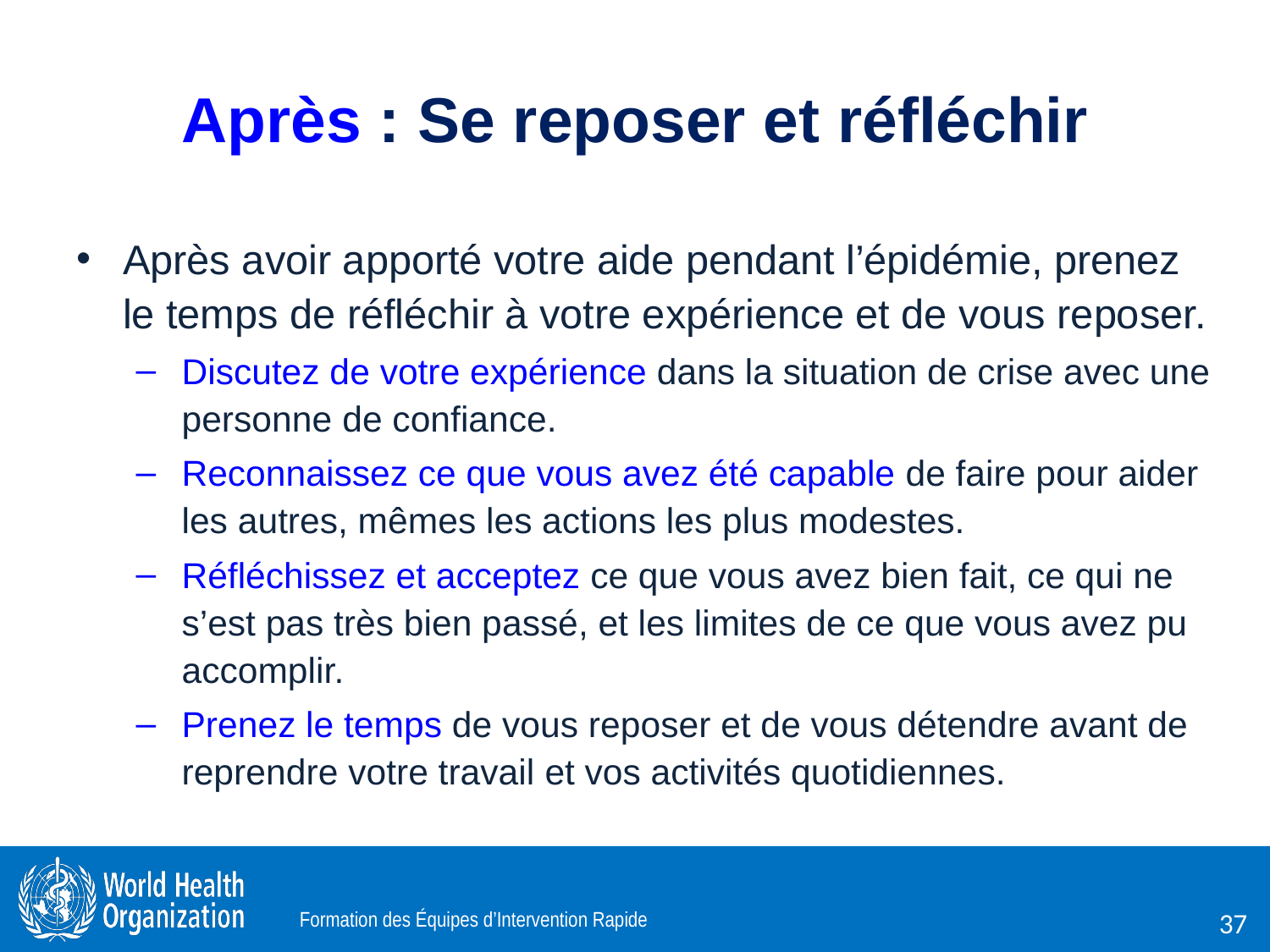

# Après : Se reposer et réfléchir
Après avoir apporté votre aide pendant l’épidémie, prenez le temps de réfléchir à votre expérience et de vous reposer.
Discutez de votre expérience dans la situation de crise avec une personne de confiance.
Reconnaissez ce que vous avez été capable de faire pour aider les autres, mêmes les actions les plus modestes.
Réfléchissez et acceptez ce que vous avez bien fait, ce qui ne s’est pas très bien passé, et les limites de ce que vous avez pu accomplir.
Prenez le temps de vous reposer et de vous détendre avant de reprendre votre travail et vos activités quotidiennes.